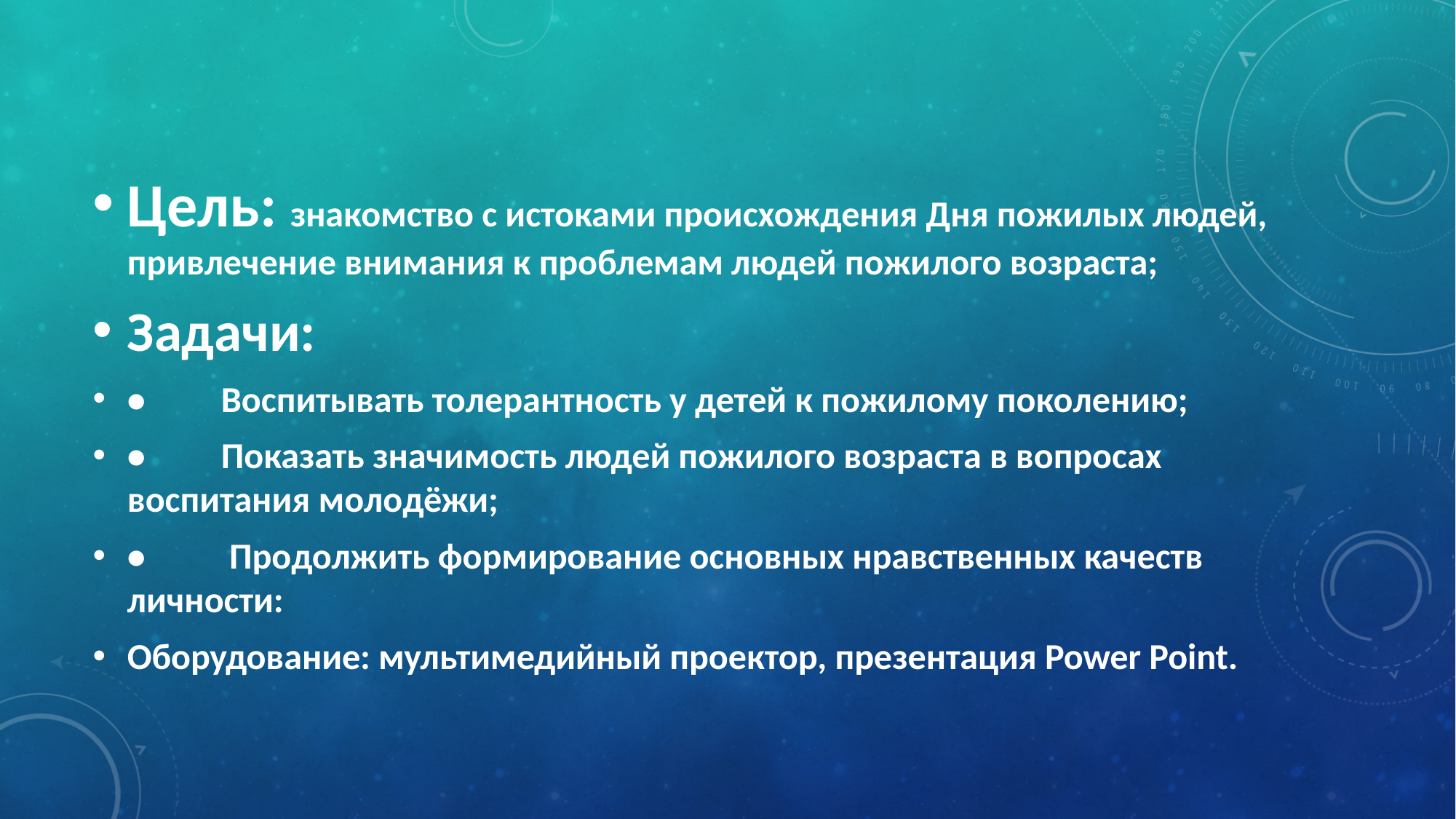

#
Цель: знакомство с истоками происхождения Дня пожилых людей, привлечение внимания к проблемам людей пожилого возраста;
Задачи:
•	Воспитывать толерантность у детей к пожилому поколению;
•	Показать значимость людей пожилого возраста в вопросах воспитания молодёжи;
•	 Продолжить формирование основных нравственных качеств личности:
Оборудование: мультимедийный проектор, презентация Power Point.